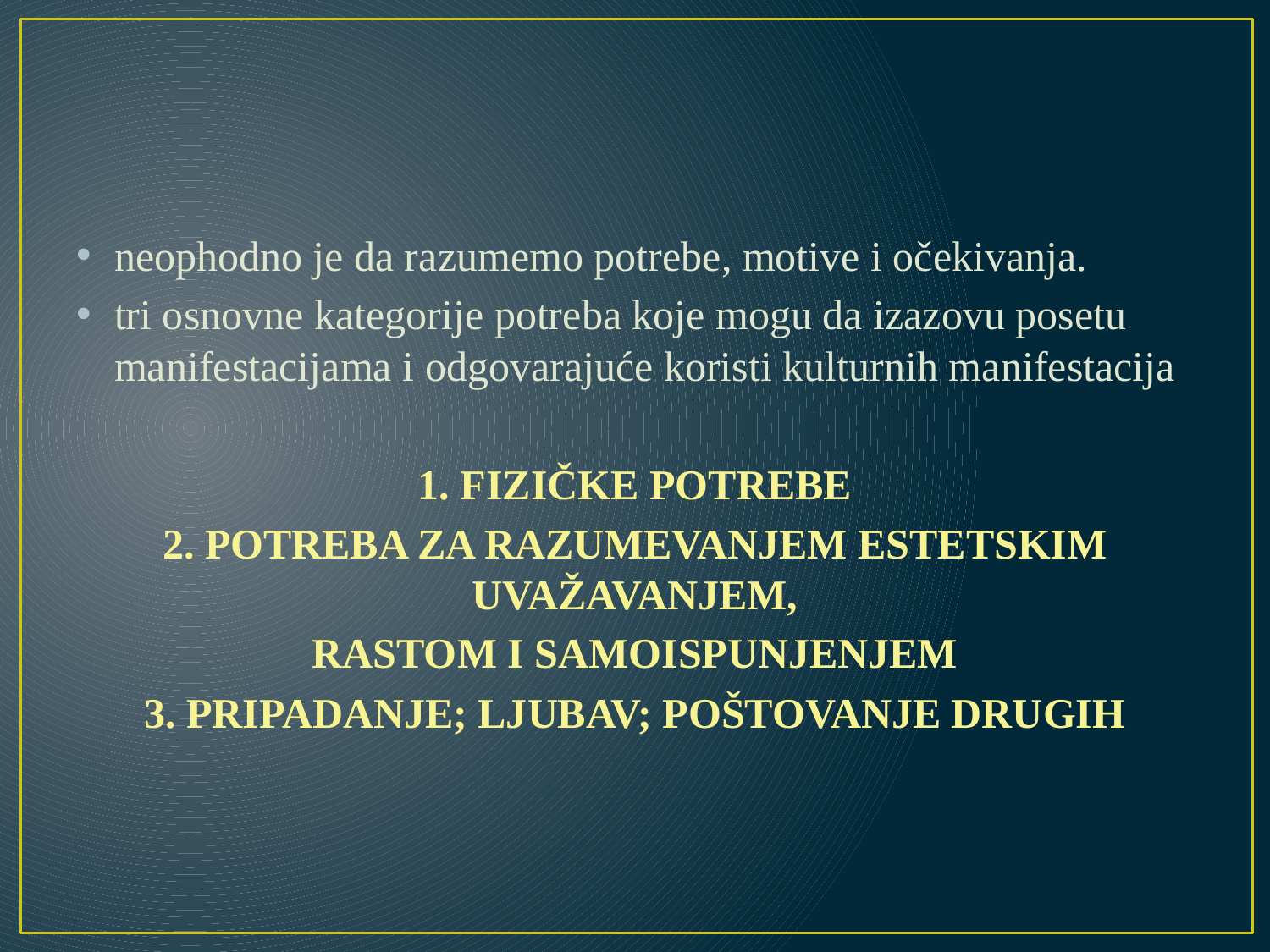

neophodno je da razumemo potrebe, motive i očekivanja.
tri osnovne kategorije potreba koje mogu da izazovu posetu manifestacijama i odgovarajuće koristi kulturnih manifestacija

1. FIZIČKE POTREBE
2. POTREBA ZA RAZUMEVANJEM ESTETSKIM UVAŽAVANJEM,
RASTOM I SAMOISPUNJENJEM
3. PRIPADANJE; LJUBAV; POŠTOVANJE DRUGIH